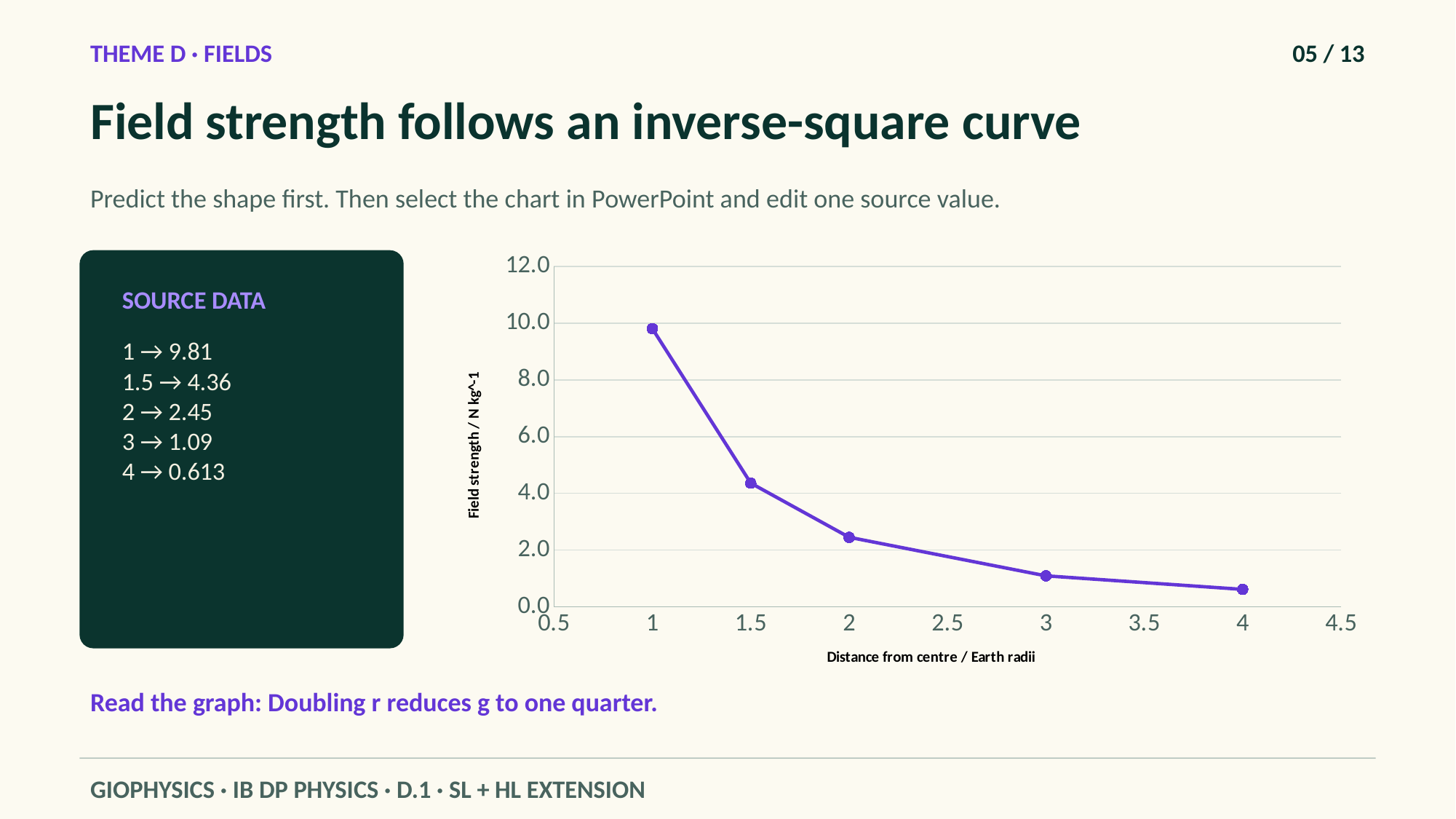

THEME D · FIELDS
05 / 13
Field strength follows an inverse-square curve
Predict the shape first. Then select the chart in PowerPoint and edit one source value.

### Chart

| Category |  |
|---|---|
SOURCE DATA
1 → 9.81
1.5 → 4.36
2 → 2.45
3 → 1.09
4 → 0.613
Read the graph: Doubling r reduces g to one quarter.

GIOPHYSICS · IB DP PHYSICS · D.1 · SL + HL EXTENSION